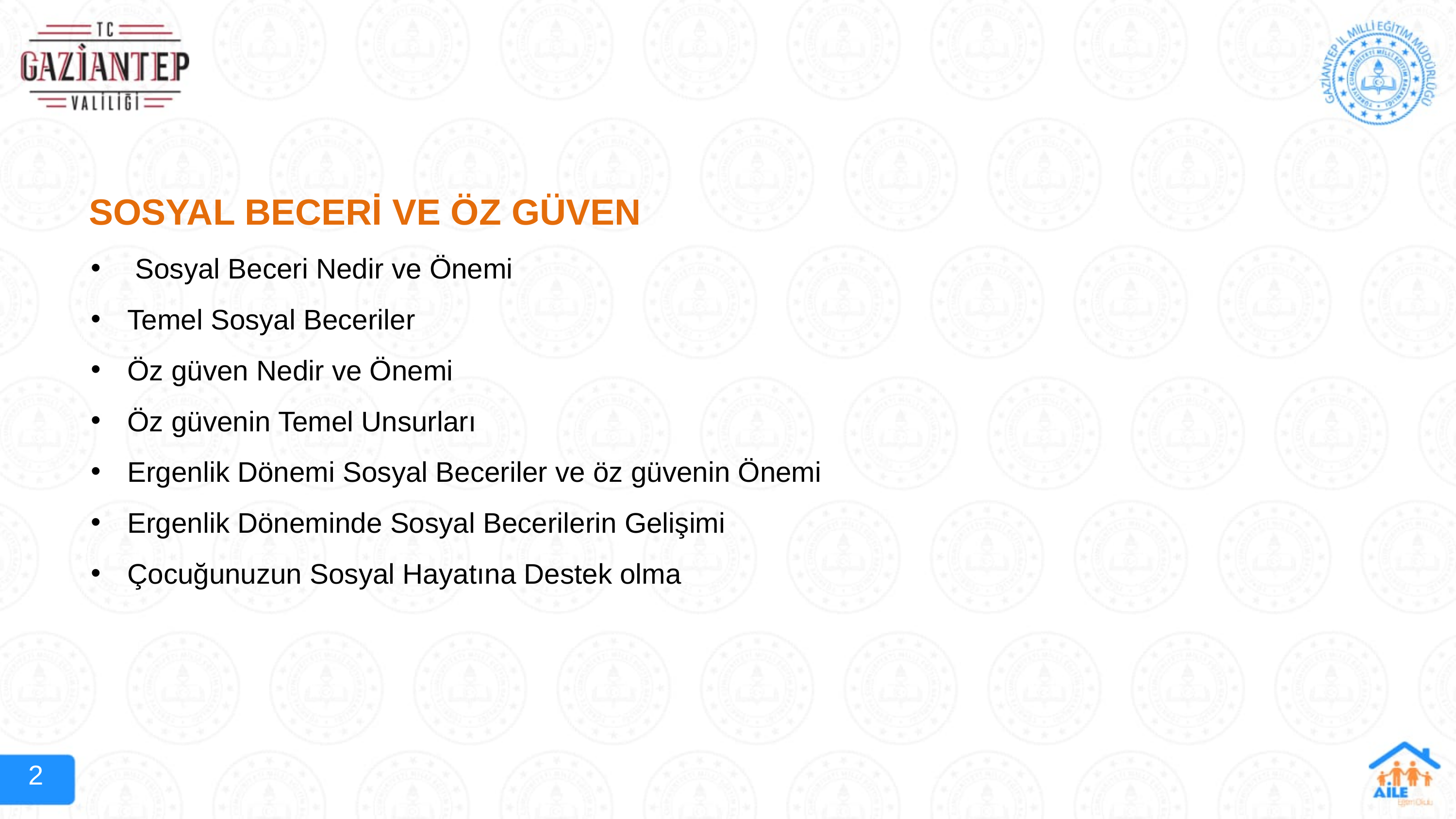

SOSYAL BECERİ VE ÖZ GÜVEN
 Sosyal Beceri Nedir ve Önemi
Temel Sosyal Beceriler
Öz güven Nedir ve Önemi
Öz güvenin Temel Unsurları
Ergenlik Dönemi Sosyal Beceriler ve öz güvenin Önemi
Ergenlik Döneminde Sosyal Becerilerin Gelişimi
Çocuğunuzun Sosyal Hayatına Destek olma

2